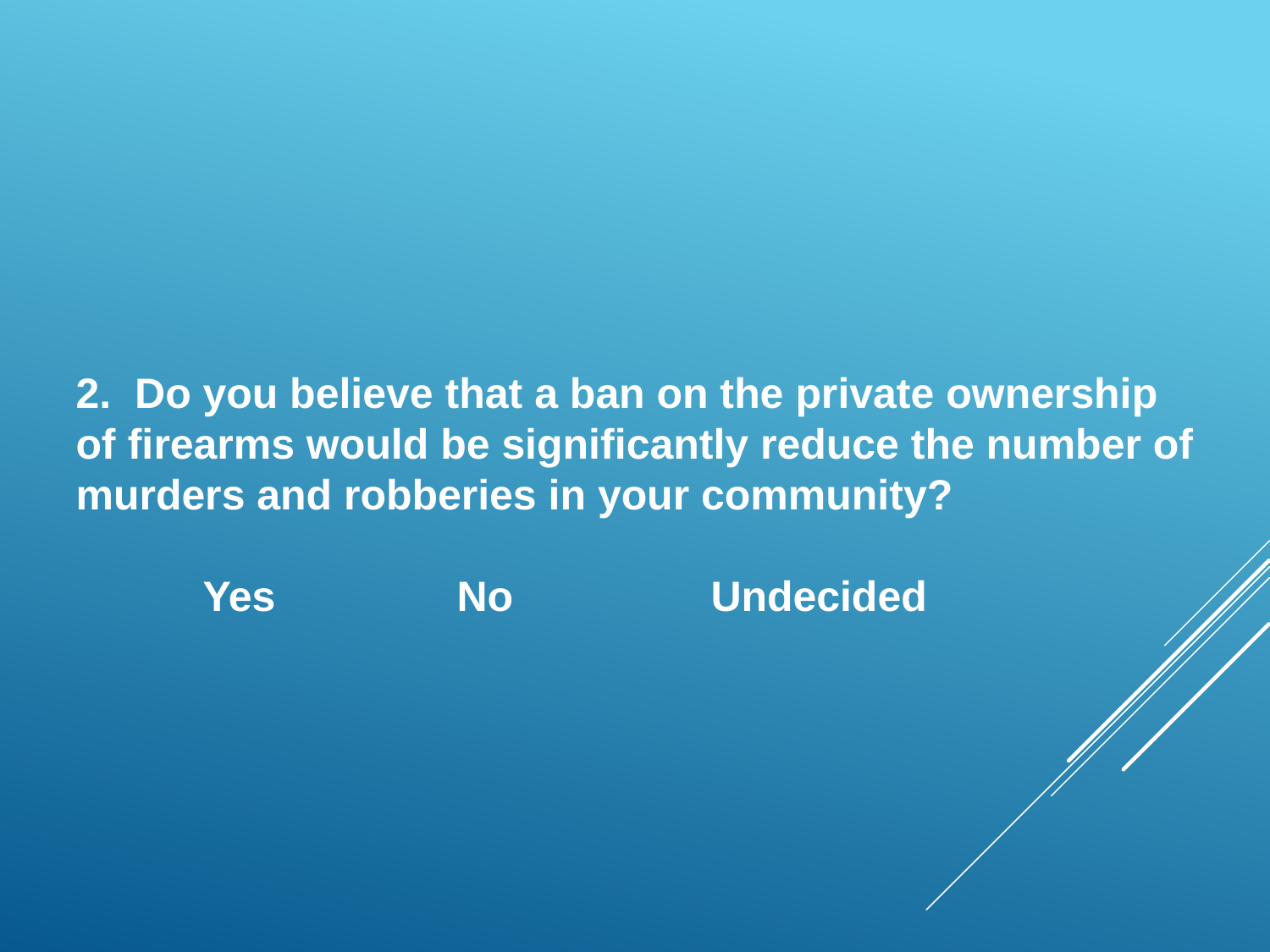

2.  Do you believe that a ban on the private ownership
of firearms would be significantly reduce the number of
murders and robberies in your community?

	Yes		No		Undecided